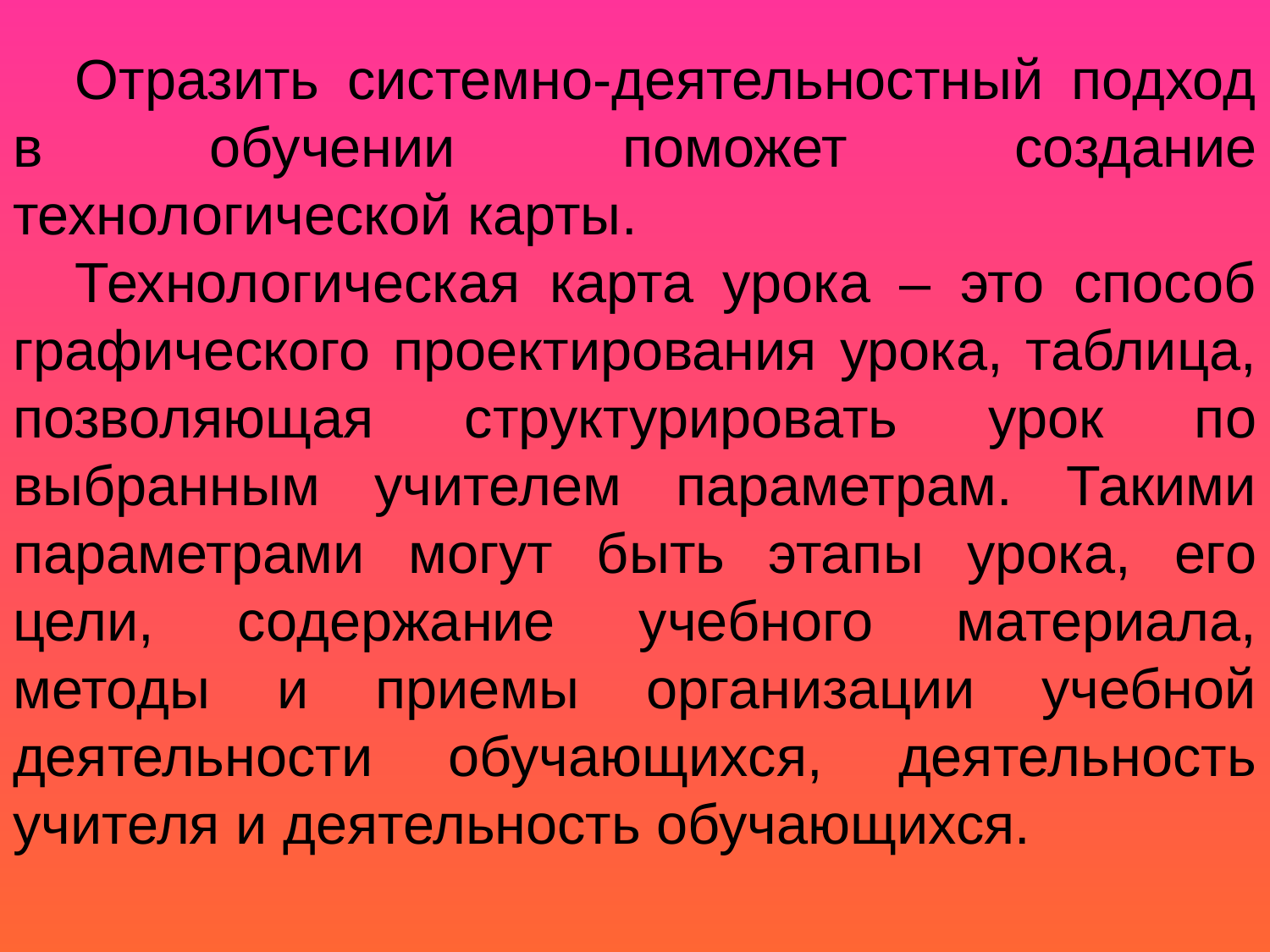

Отразить системно-деятельностный подход в обучении поможет создание технологической карты.
Технологическая карта урока – это способ графического проектирования урока, таблица, позволяющая структурировать урок по выбранным учителем параметрам. Такими параметрами могут быть этапы урока, его цели, содержание учебного материала, методы и приемы организации учебной деятельности обучающихся, деятельность учителя и деятельность обучающихся.